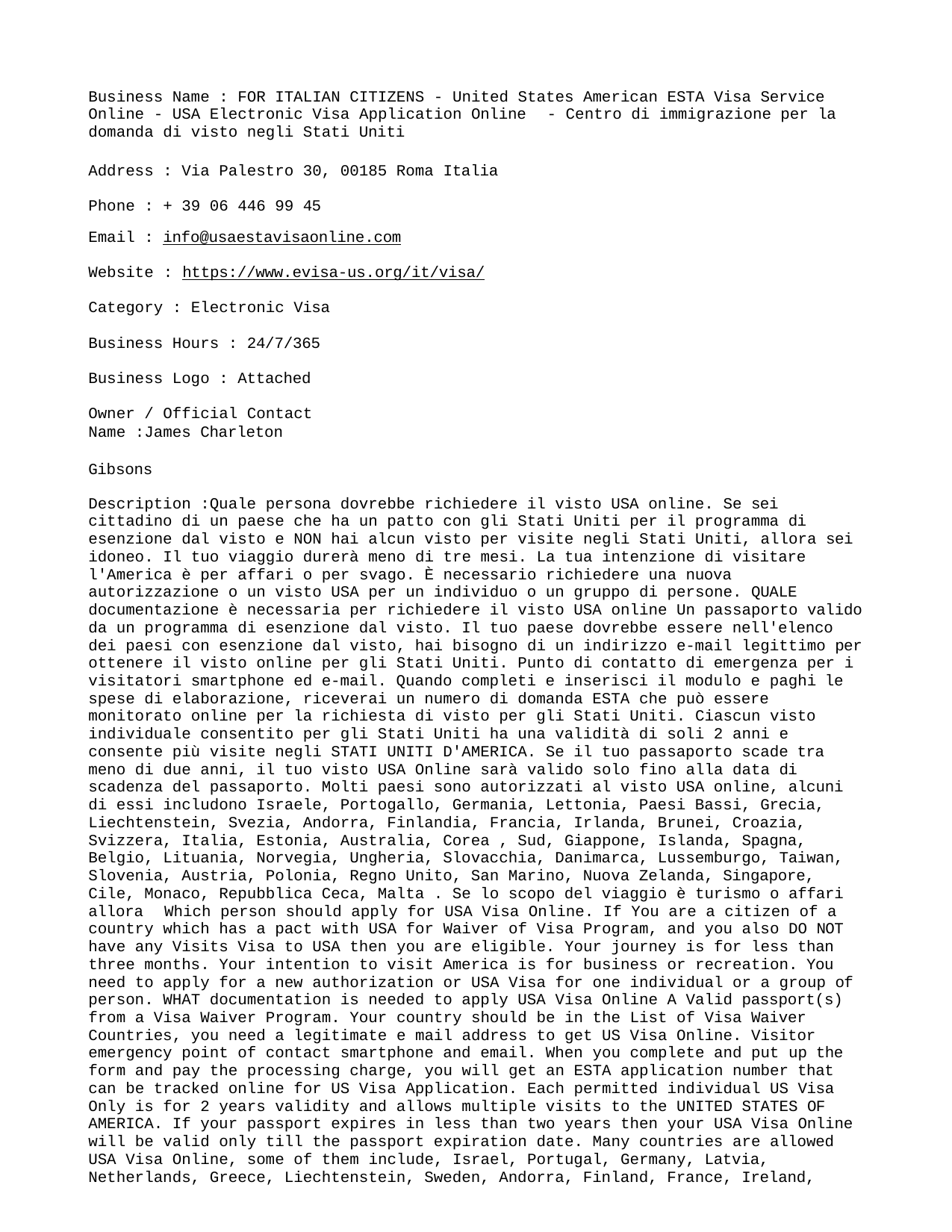

Business Name : FOR ITALIAN CITIZENS - United States American ESTA Visa Service Online - USA Electronic Visa Application Online	- Centro di immigrazione per la domanda di visto negli Stati Uniti
Address : Via Palestro 30, 00185 Roma Italia Phone : + 39 06 446 99 45
Email : info@usaestavisaonline.com
Website : https://www.evisa-us.org/it/visa/ Category : Electronic Visa
Business Hours : 24/7/365 Business Logo : Attached
Owner / Official Contact Name :James Charleton	Gibsons
Description :Quale persona dovrebbe richiedere il visto USA online. Se sei cittadino di un paese che ha un patto con gli Stati Uniti per il programma di esenzione dal visto e NON hai alcun visto per visite negli Stati Uniti, allora sei idoneo. Il tuo viaggio durerà meno di tre mesi. La tua intenzione di visitare l'America è per affari o per svago. È necessario richiedere una nuova autorizzazione o un visto USA per un individuo o un gruppo di persone. QUALE documentazione è necessaria per richiedere il visto USA online Un passaporto valido da un programma di esenzione dal visto. Il tuo paese dovrebbe essere nell'elenco dei paesi con esenzione dal visto, hai bisogno di un indirizzo e-mail legittimo per ottenere il visto online per gli Stati Uniti. Punto di contatto di emergenza per i visitatori smartphone ed e-mail. Quando completi e inserisci il modulo e paghi le spese di elaborazione, riceverai un numero di domanda ESTA che può essere monitorato online per la richiesta di visto per gli Stati Uniti. Ciascun visto individuale consentito per gli Stati Uniti ha una validità di soli 2 anni e consente più visite negli STATI UNITI D'AMERICA. Se il tuo passaporto scade tra meno di due anni, il tuo visto USA Online sarà valido solo fino alla data di scadenza del passaporto. Molti paesi sono autorizzati al visto USA online, alcuni di essi includono Israele, Portogallo, Germania, Lettonia, Paesi Bassi, Grecia, Liechtenstein, Svezia, Andorra, Finlandia, Francia, Irlanda, Brunei, Croazia, Svizzera, Italia, Estonia, Australia, Corea , Sud, Giappone, Islanda, Spagna, Belgio, Lituania, Norvegia, Ungheria, Slovacchia, Danimarca, Lussemburgo, Taiwan, Slovenia, Austria, Polonia, Regno Unito, San Marino, Nuova Zelanda, Singapore, Cile, Monaco, Repubblica Ceca, Malta . Se lo scopo del viaggio è turismo o affari allora	Which person should apply for USA Visa Online. If You are a citizen of a country which has a pact with USA for Waiver of Visa Program, and you also DO NOT have any Visits Visa to USA then you are eligible. Your journey is for less than three months. Your intention to visit America is for business or recreation. You need to apply for a new authorization or USA Visa for one individual or a group of person. WHAT documentation is needed to apply USA Visa Online A Valid passport(s) from a Visa Waiver Program. Your country should be in the List of Visa Waiver Countries, you need a legitimate e mail address to get US Visa Online. Visitor emergency point of contact smartphone and email. When you complete and put up the form and pay the processing charge, you will get an ESTA application number that can be tracked online for US Visa Application. Each permitted individual US Visa Only is for 2 years validity and allows multiple visits to the UNITED STATES OF AMERICA. If your passport expires in less than two years then your USA Visa Online will be valid only till the passport expiration date. Many countries are allowed USA Visa Online, some of them include, Israel, Portugal, Germany, Latvia, Netherlands, Greece, Liechtenstein, Sweden, Andorra, Finland, France, Ireland,